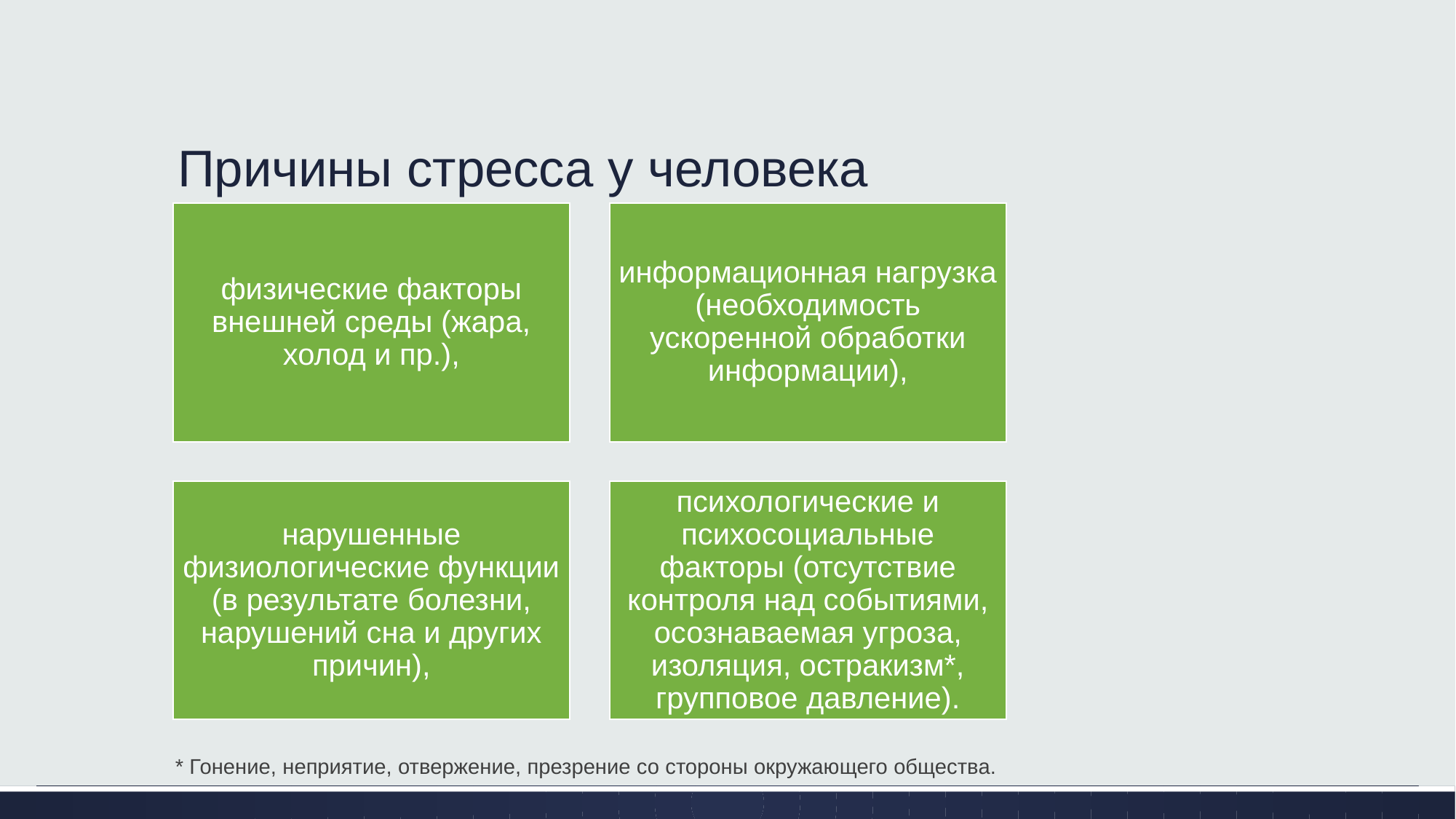

# Причины стресса у человека
физические факторы внешней среды (жара, холод и пр.),
информационная нагрузка (необходимость ускоренной обработки информации),
нарушенные физиологические функции (в результате болезни, нарушений сна и других причин),
психологические и психосоциальные факторы (отсутствие контроля над событиями, осознаваемая угроза, изоляция, остракизм*, групповое давление).
* Гонение, неприятие, отвержение, презрение со стороны окружающего общества.